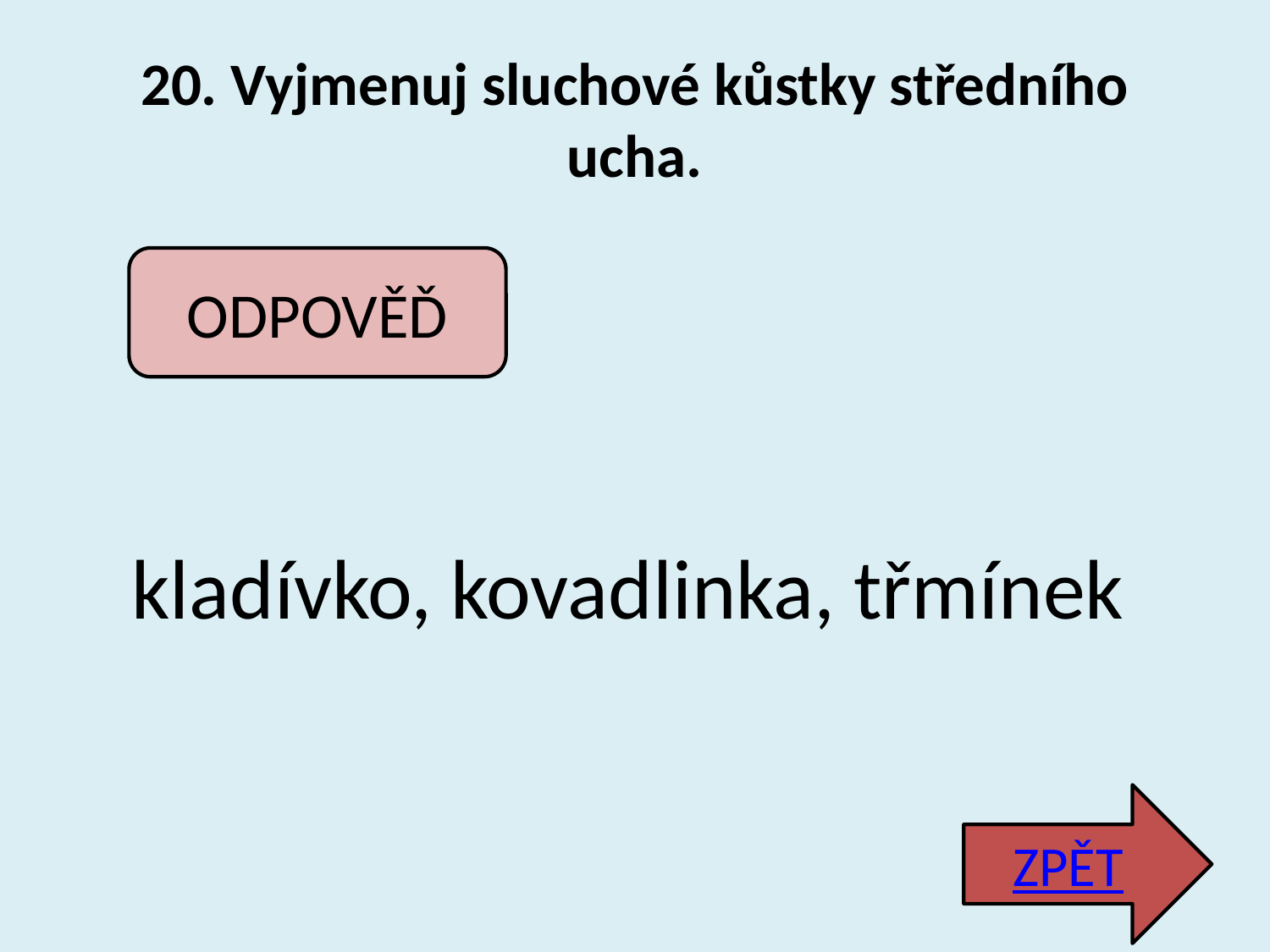

# 20. Vyjmenuj sluchové kůstky středního ucha.

ODPOVĚĎ

kladívko, kovadlinka, třmínek
ZPĚT